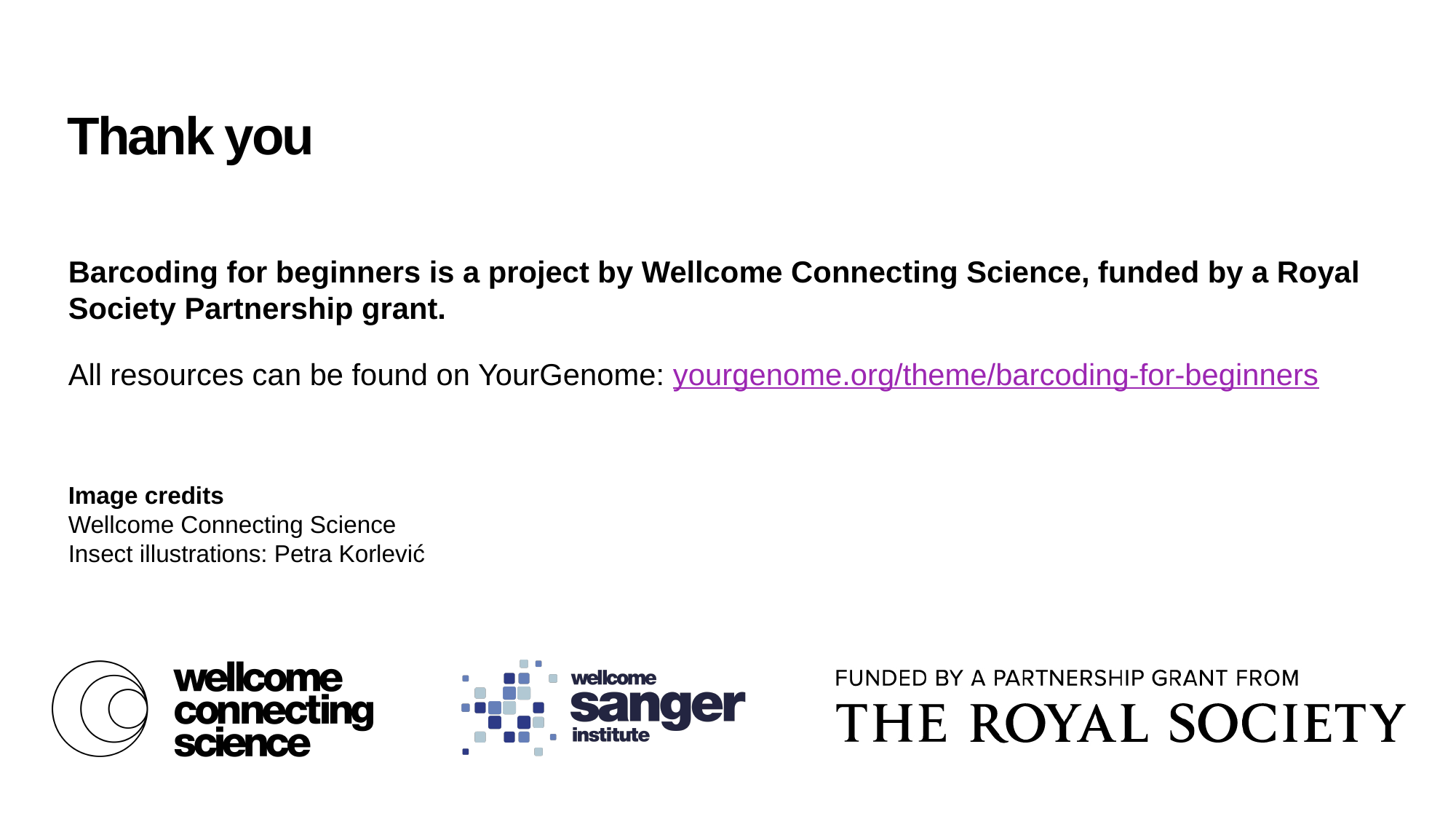

# Thank you
Barcoding for beginners is a project by Wellcome Connecting Science, funded by a Royal Society Partnership grant.
All resources can be found on YourGenome: yourgenome.org/theme/barcoding-for-beginners
Image credits
Wellcome Connecting Science
Insect illustrations: Petra Korlević